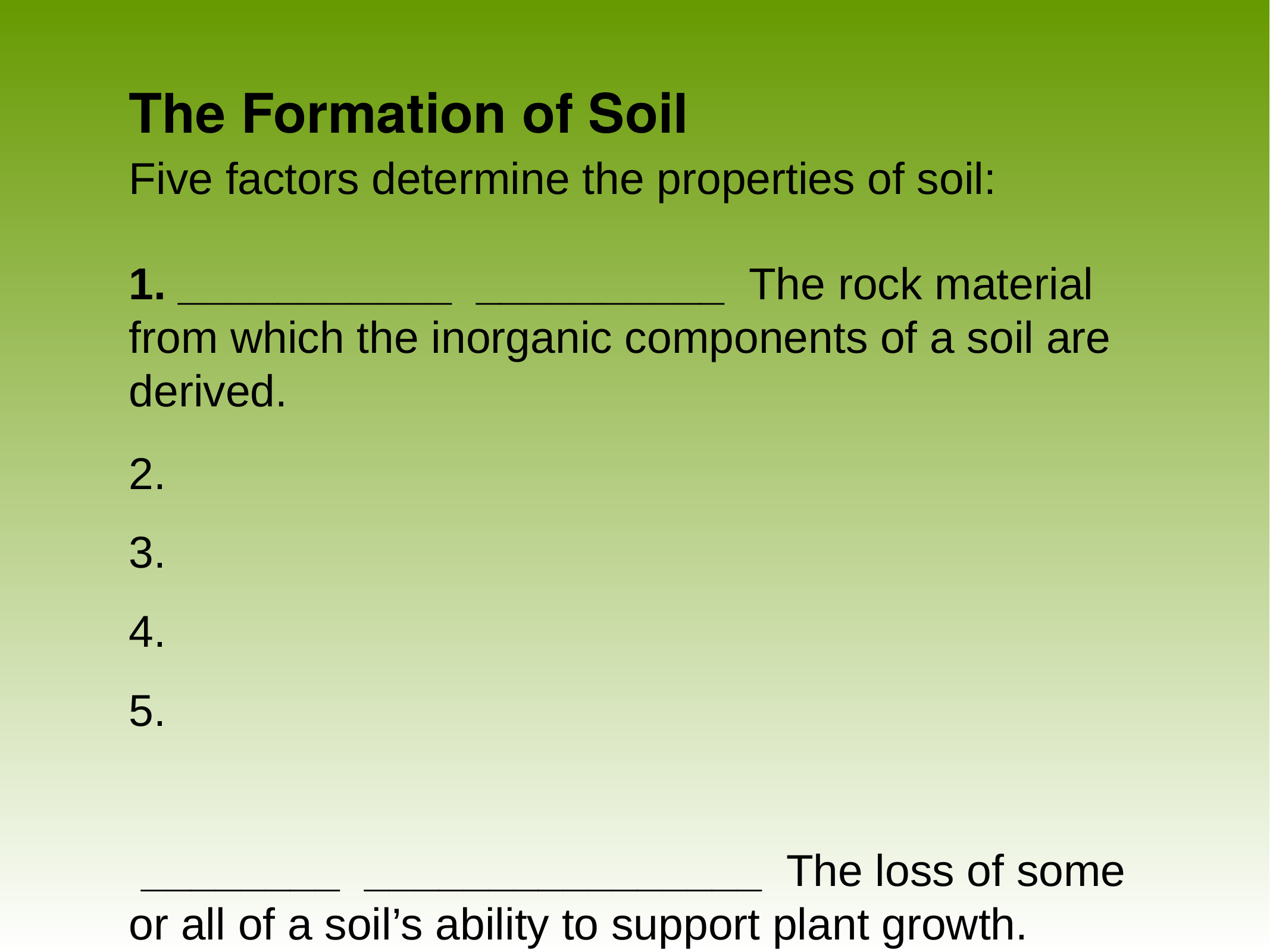

# The Formation of Soil

Five factors determine the properties of soil:
1. ___________  __________  The rock material from which the inorganic components of a soil are derived.
2.
3.
4.
5.

 ________  ________________  The loss of some or all of a soil’s ability to support plant growth.